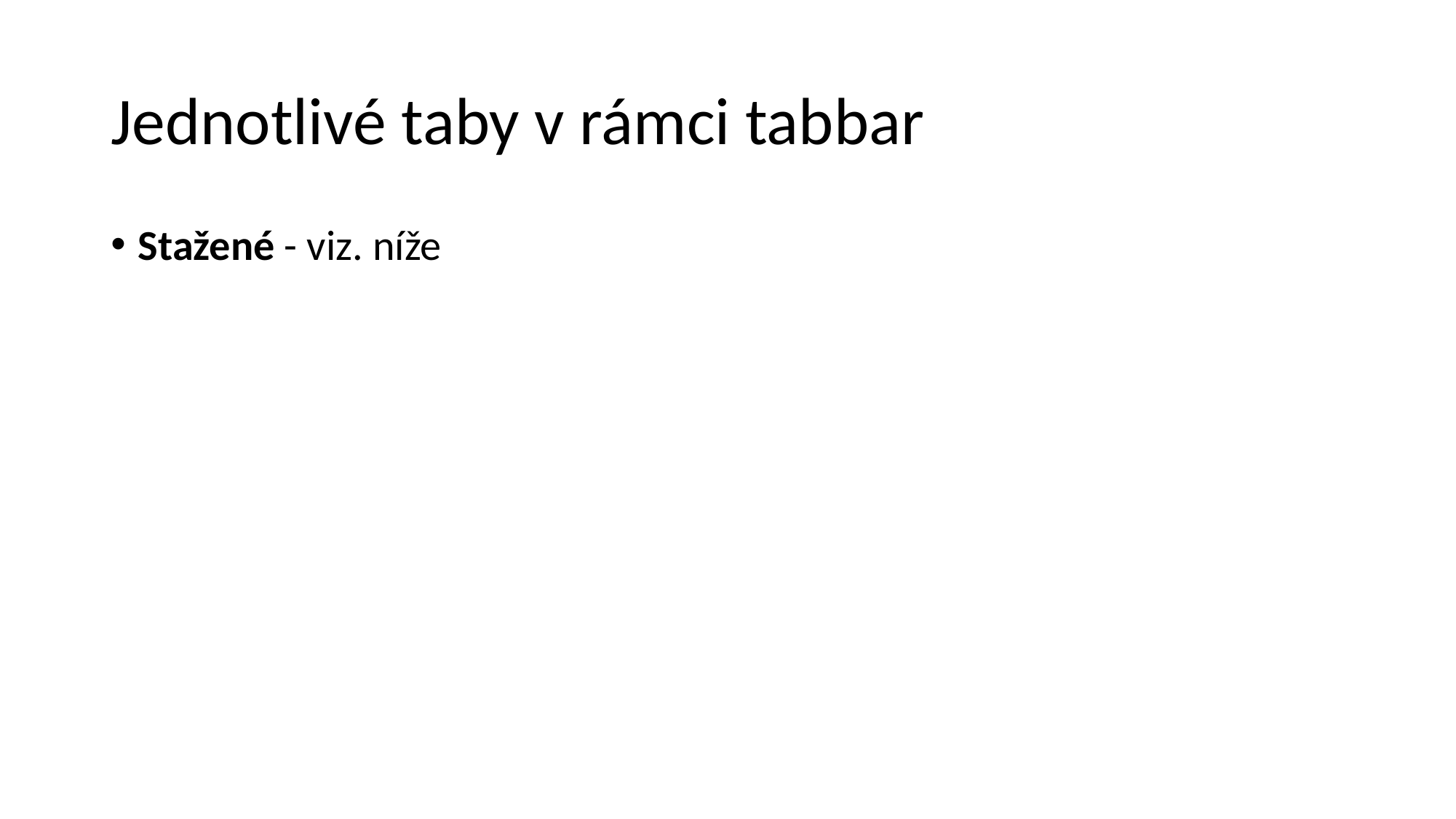

# Jednotlivé taby v rámci tabbar
Stažené - viz. níže